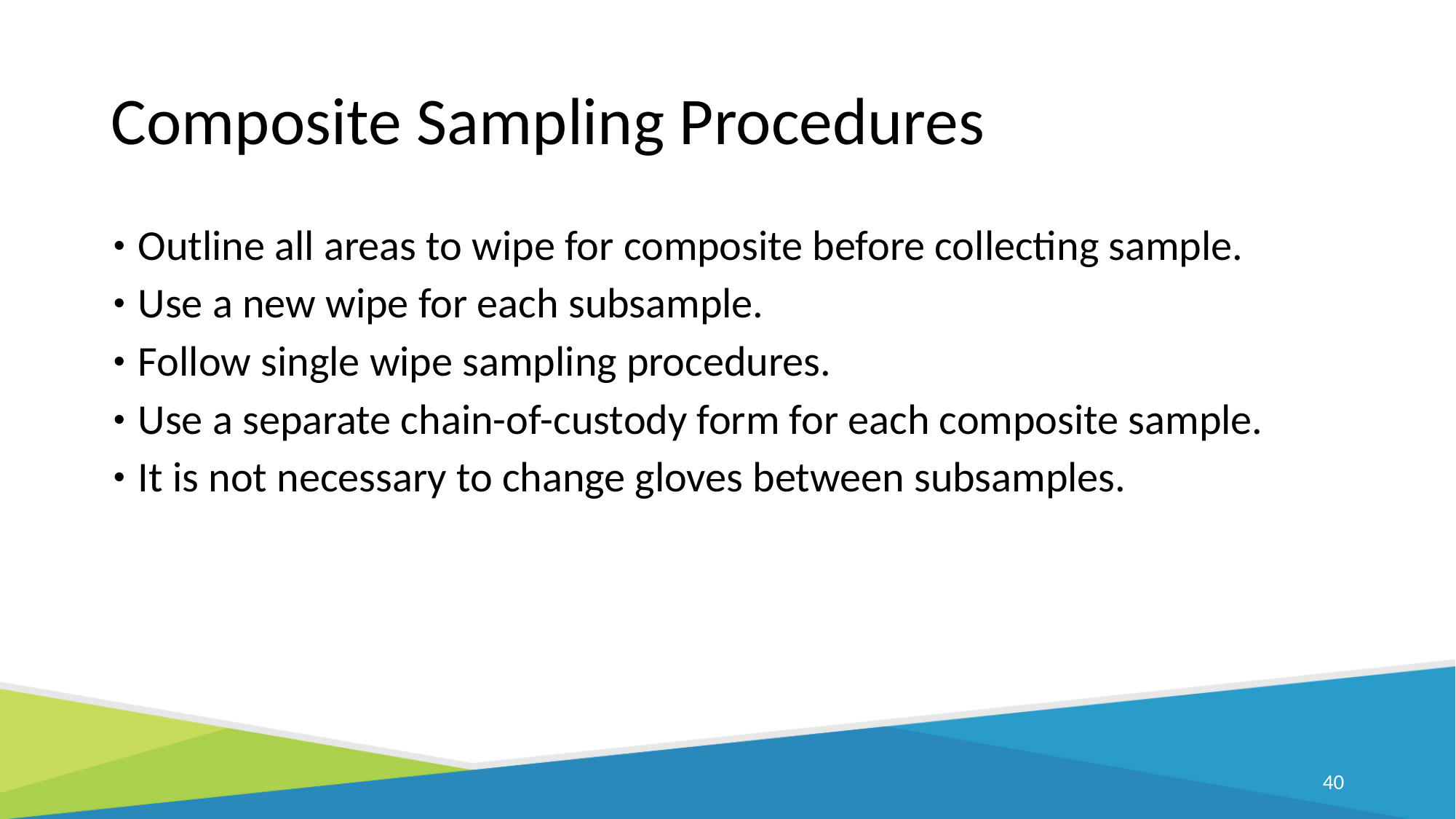

# Composite Sampling Procedures
Outline all areas to wipe for composite before collecting sample.
Use a new wipe for each subsample.
Follow single wipe sampling procedures.
Use a separate chain-of-custody form for each composite sample.
It is not necessary to change gloves between subsamples.

40